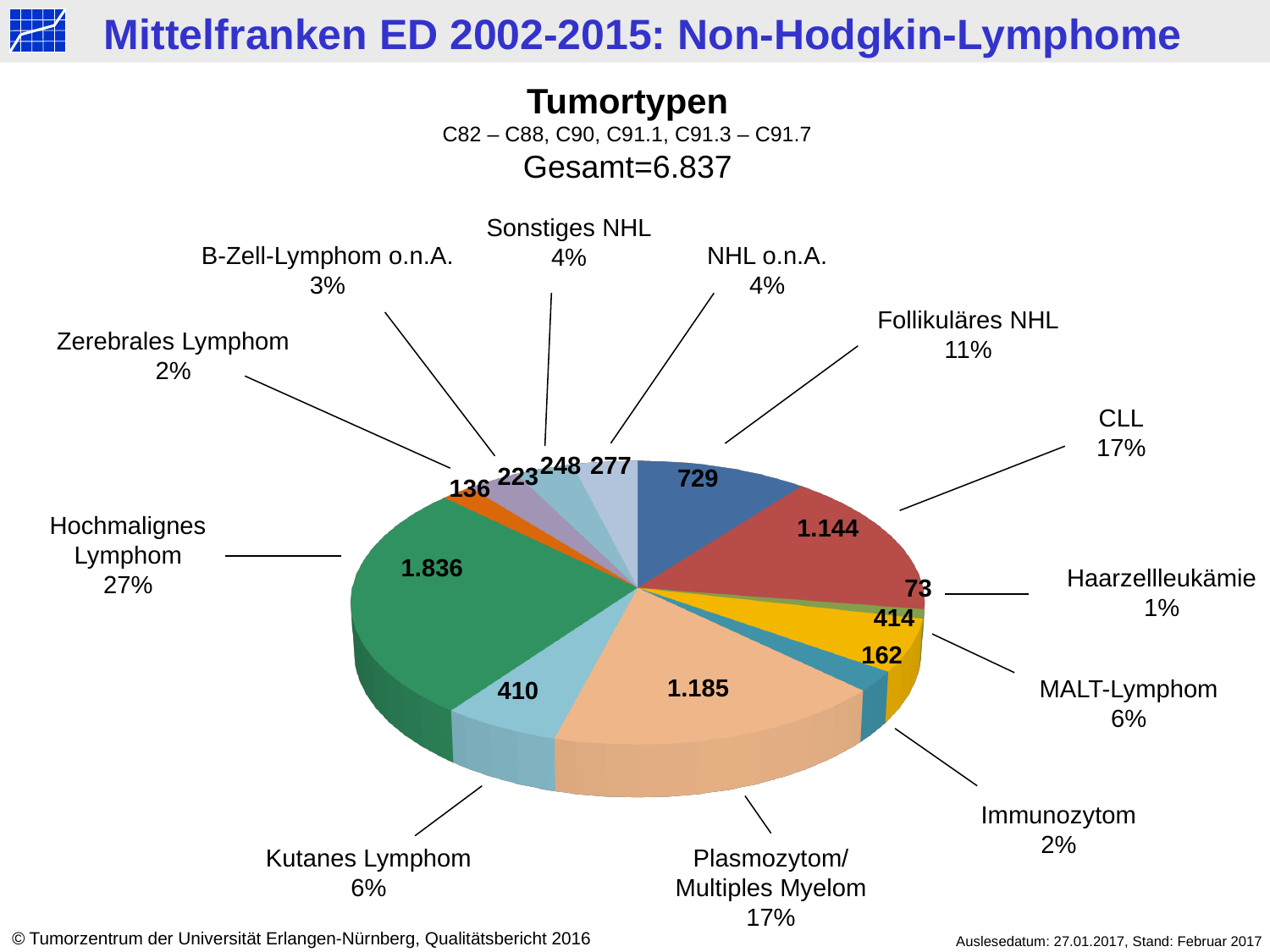

Tumortypen
C82 – C88, C90, C91.1, C91.3 – C91.7
Gesamt=6.837
Sonstiges NHL
4%
B-Zell-Lymphom o.n.A.
3%
NHL o.n.A.
4%
Follikuläres NHL
11%
Zerebrales Lymphom
2%

[unsupported chart]

CLL
17%
248
277
223
729
136
Hochmalignes Lymphom
27%
1.144
1.836
Haarzellleukämie
1%
73
414
162
1.185
MALT-Lymphom
6%
410
Immunozytom
2%
Kutanes Lymphom
6%
Plasmozytom/
Multiples Myelom
17%